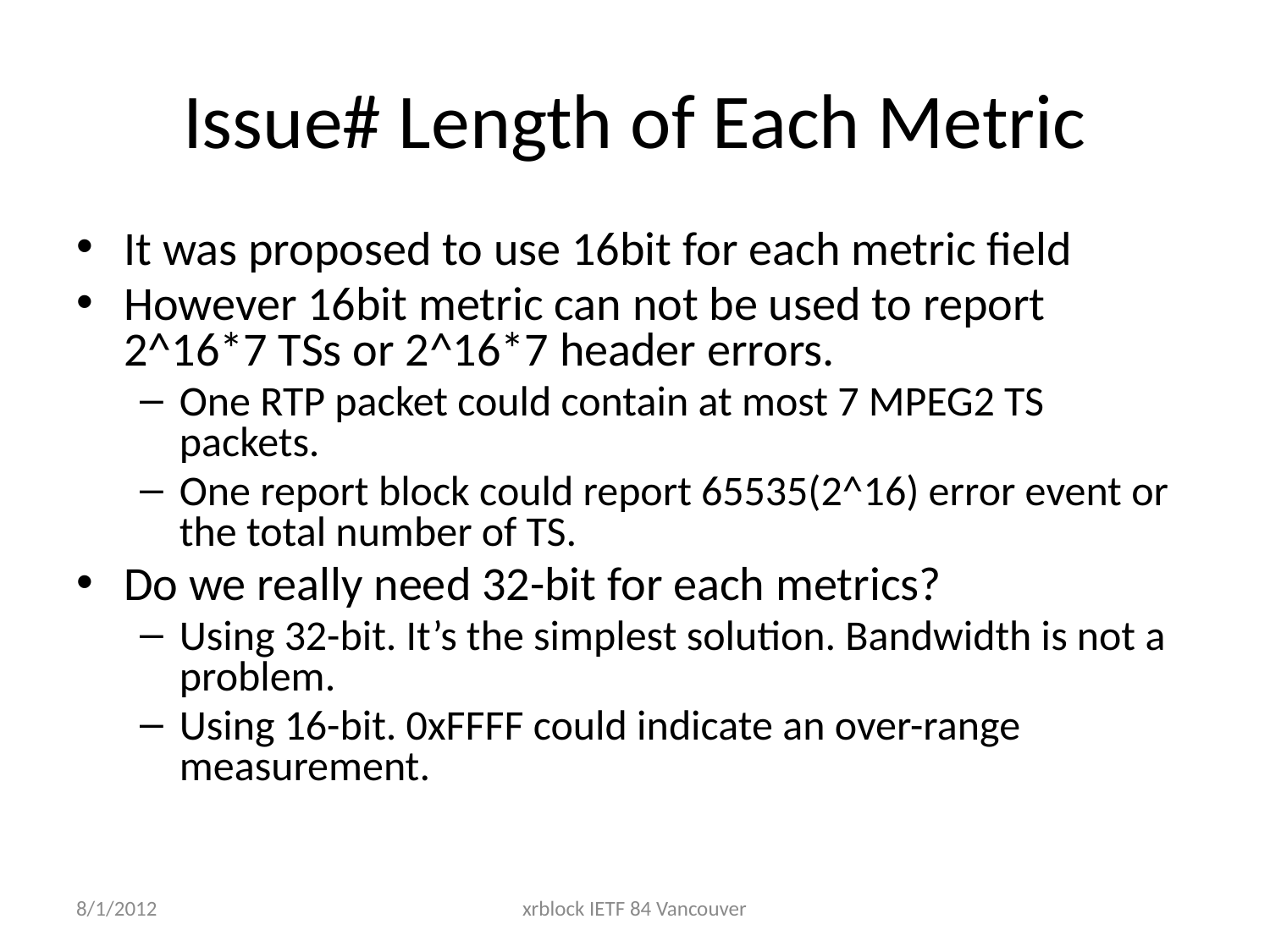

# Issue# Length of Each Metric
It was proposed to use 16bit for each metric field
However 16bit metric can not be used to report 2^16*7 TSs or 2^16*7 header errors.
One RTP packet could contain at most 7 MPEG2 TS packets.
One report block could report 65535(2^16) error event or the total number of TS.
Do we really need 32-bit for each metrics?
Using 32-bit. It’s the simplest solution. Bandwidth is not a problem.
Using 16-bit. 0xFFFF could indicate an over-range measurement.

8/1/2012
xrblock IETF 84 Vancouver